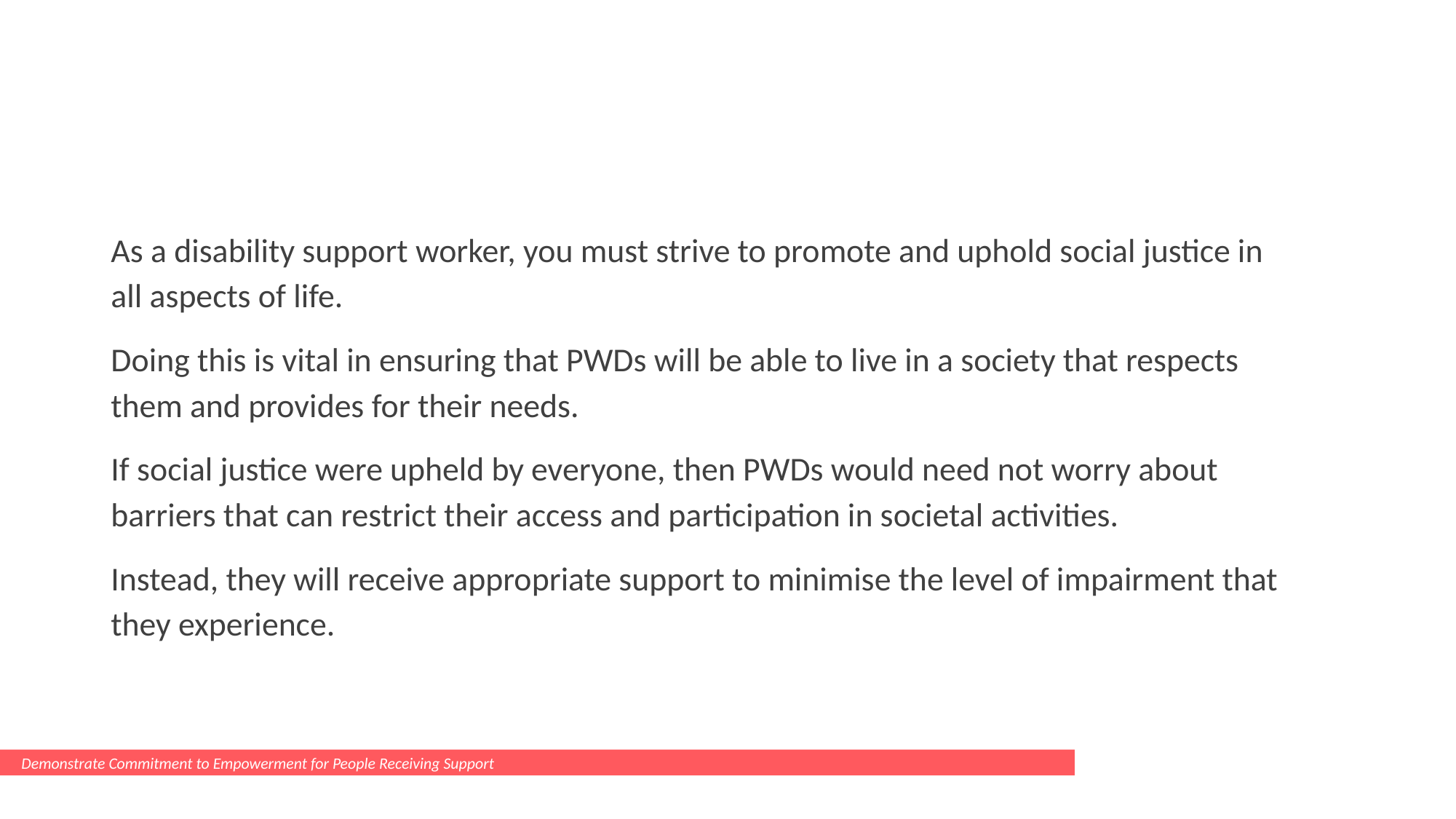

#
As a disability support worker, you must strive to promote and uphold social justice in all aspects of life.
Doing this is vital in ensuring that PWDs will be able to live in a society that respects them and provides for their needs.
If social justice were upheld by everyone, then PWDs would need not worry about barriers that can restrict their access and participation in societal activities.
Instead, they will receive appropriate support to minimise the level of impairment that they experience.
Demonstrate Commitment to Empowerment for People Receiving Support